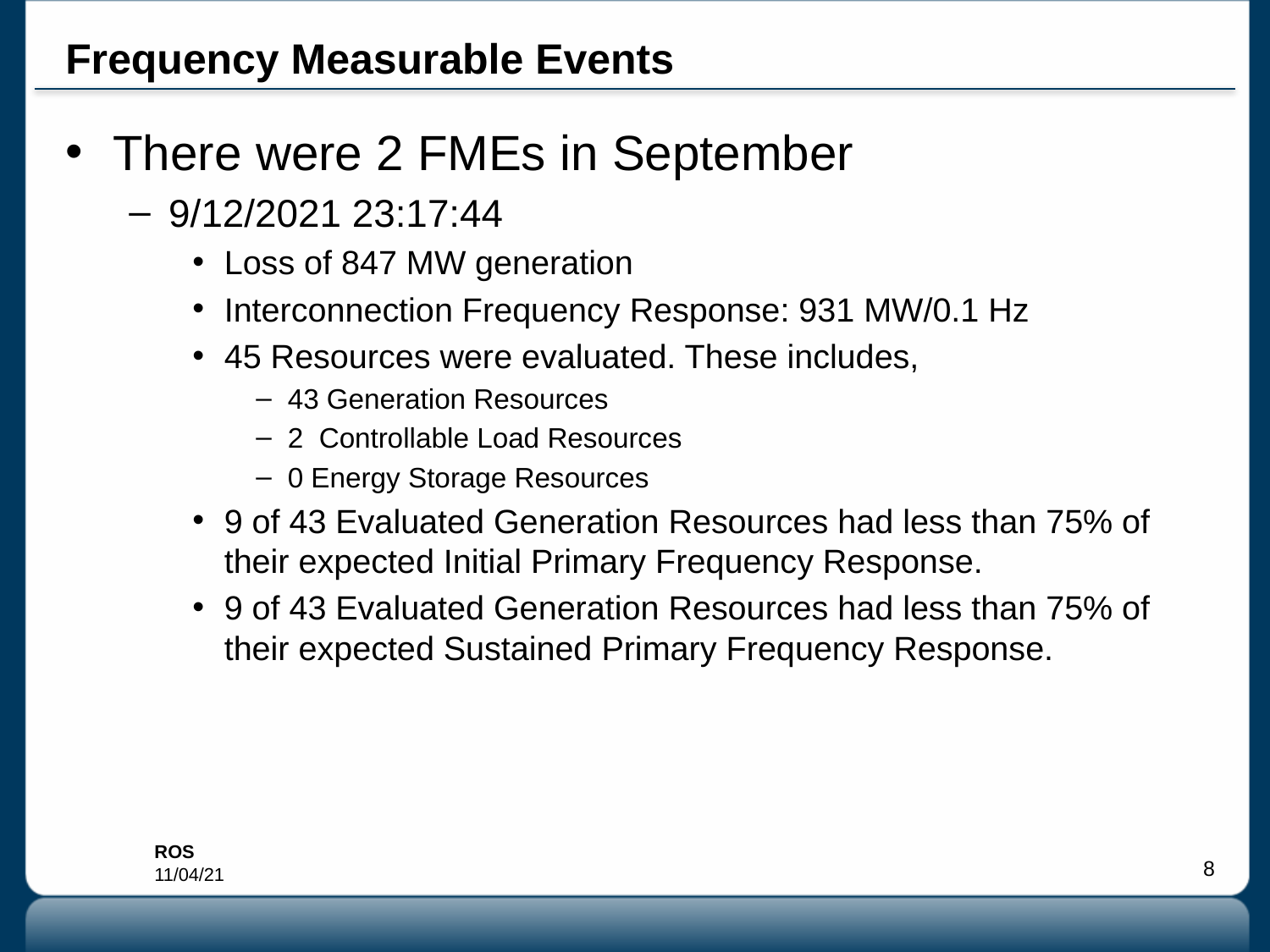

# Frequency Measurable Events
There were 2 FMEs in September
9/12/2021 23:17:44
Loss of 847 MW generation
Interconnection Frequency Response: 931 MW/0.1 Hz
45 Resources were evaluated. These includes,
43 Generation Resources
2  Controllable Load Resources
0 Energy Storage Resources
9 of 43 Evaluated Generation Resources had less than 75% of their expected Initial Primary Frequency Response.
9 of 43 Evaluated Generation Resources had less than 75% of their expected Sustained Primary Frequency Response.